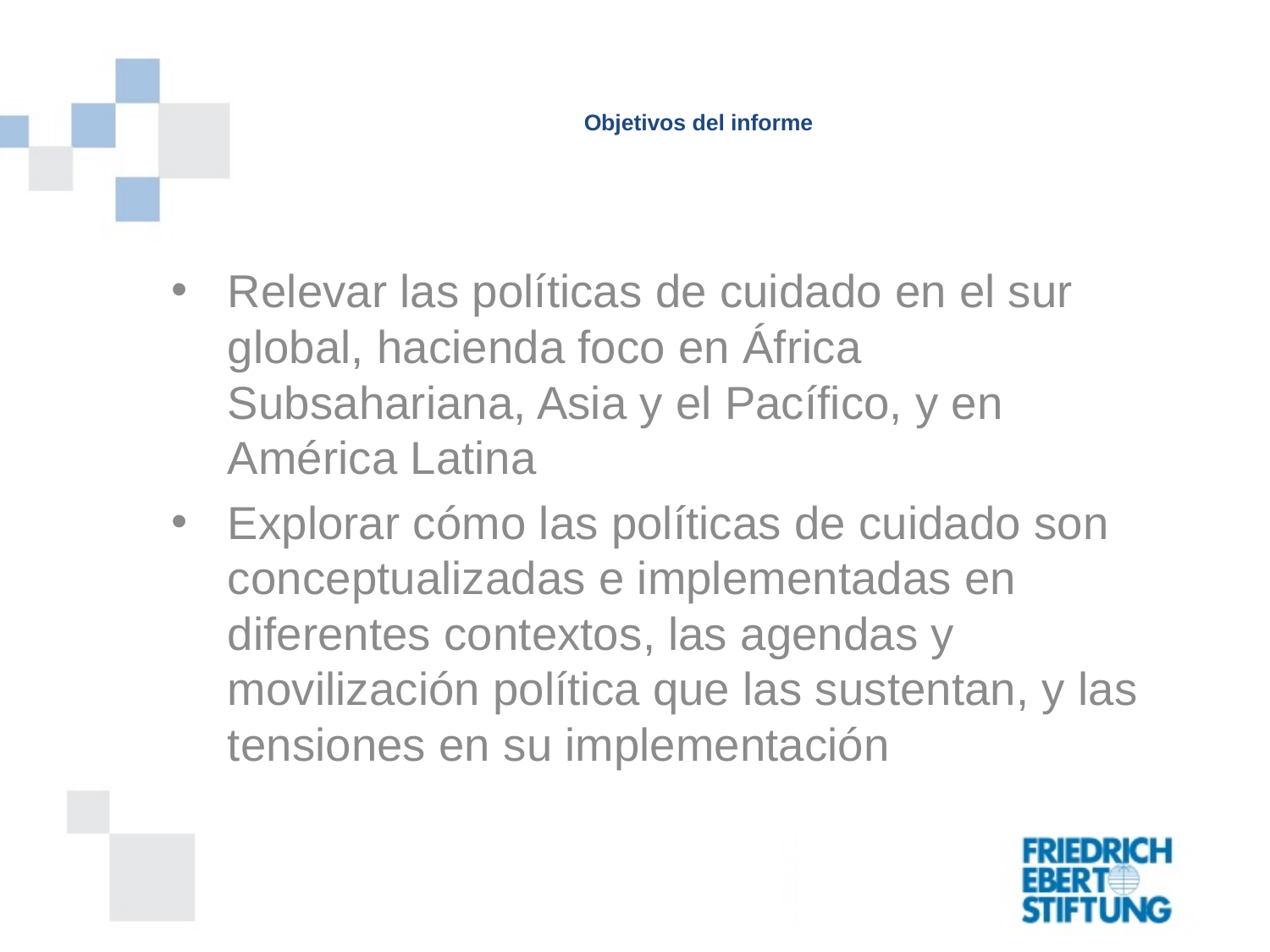

# Objetivos del informe

Relevar las políticas de cuidado en el sur global, hacienda foco en África Subsahariana, Asia y el Pacífico, y en América Latina
Explorar cómo las políticas de cuidado son conceptualizadas e implementadas en diferentes contextos, las agendas y movilización política que las sustentan, y las tensiones en su implementación